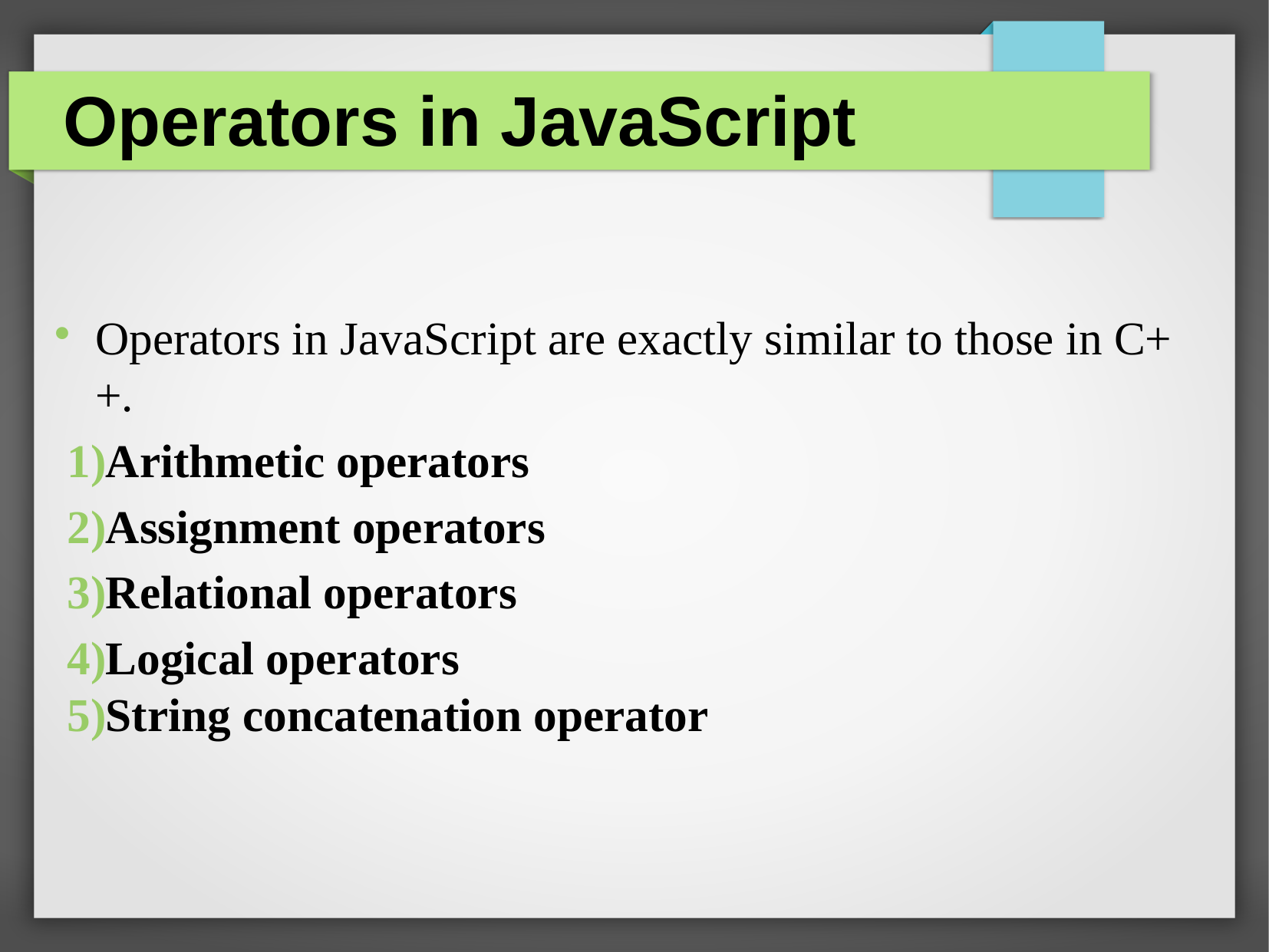

Operators in JavaScript
Operators in JavaScript are exactly similar to those in C++.
Arithmetic operators
Assignment operators
Relational operators
Logical operators
String concatenation operator